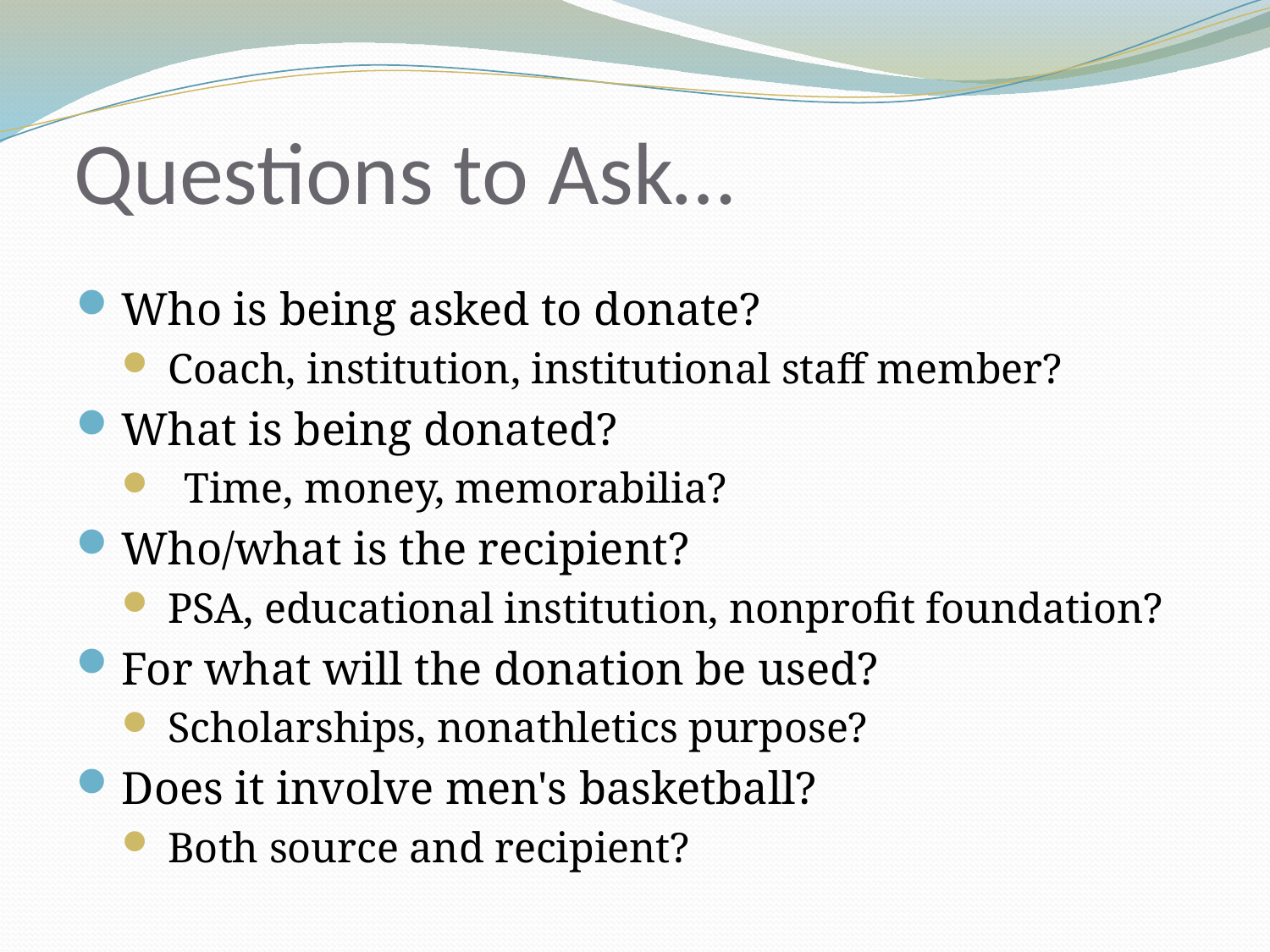

# Questions to Ask…
Who is being asked to donate?
Coach, institution, institutional staff member?
What is being donated?
Time, money, memorabilia?
Who/what is the recipient?
PSA, educational institution, nonprofit foundation?
For what will the donation be used?
Scholarships, nonathletics purpose?
Does it involve men's basketball?
Both source and recipient?